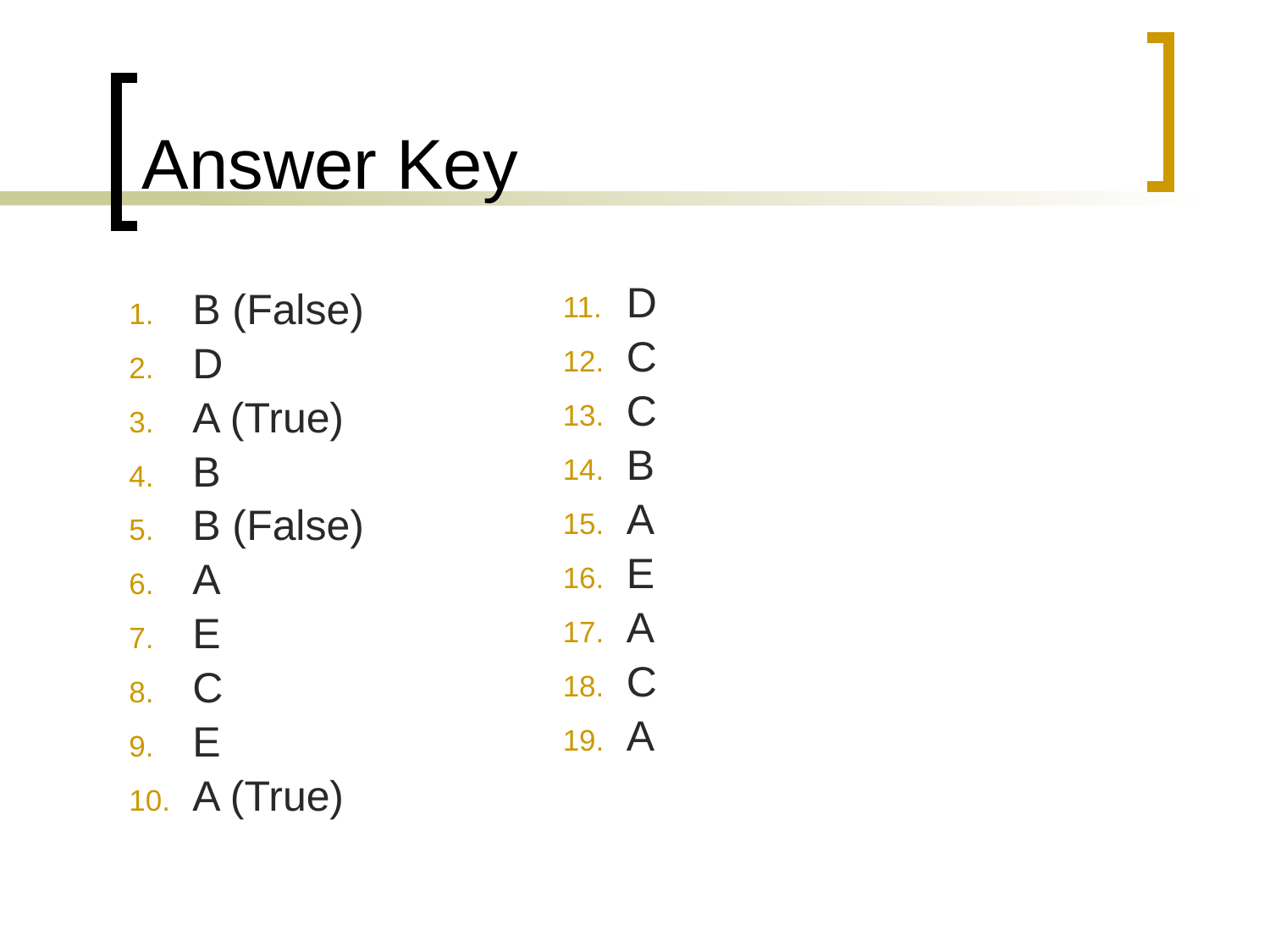

# Answer Key

B (False)
D
A (True)
B
B (False)
A
E
C
E
A (True)

D
C
C
B
A
E
A
C
A